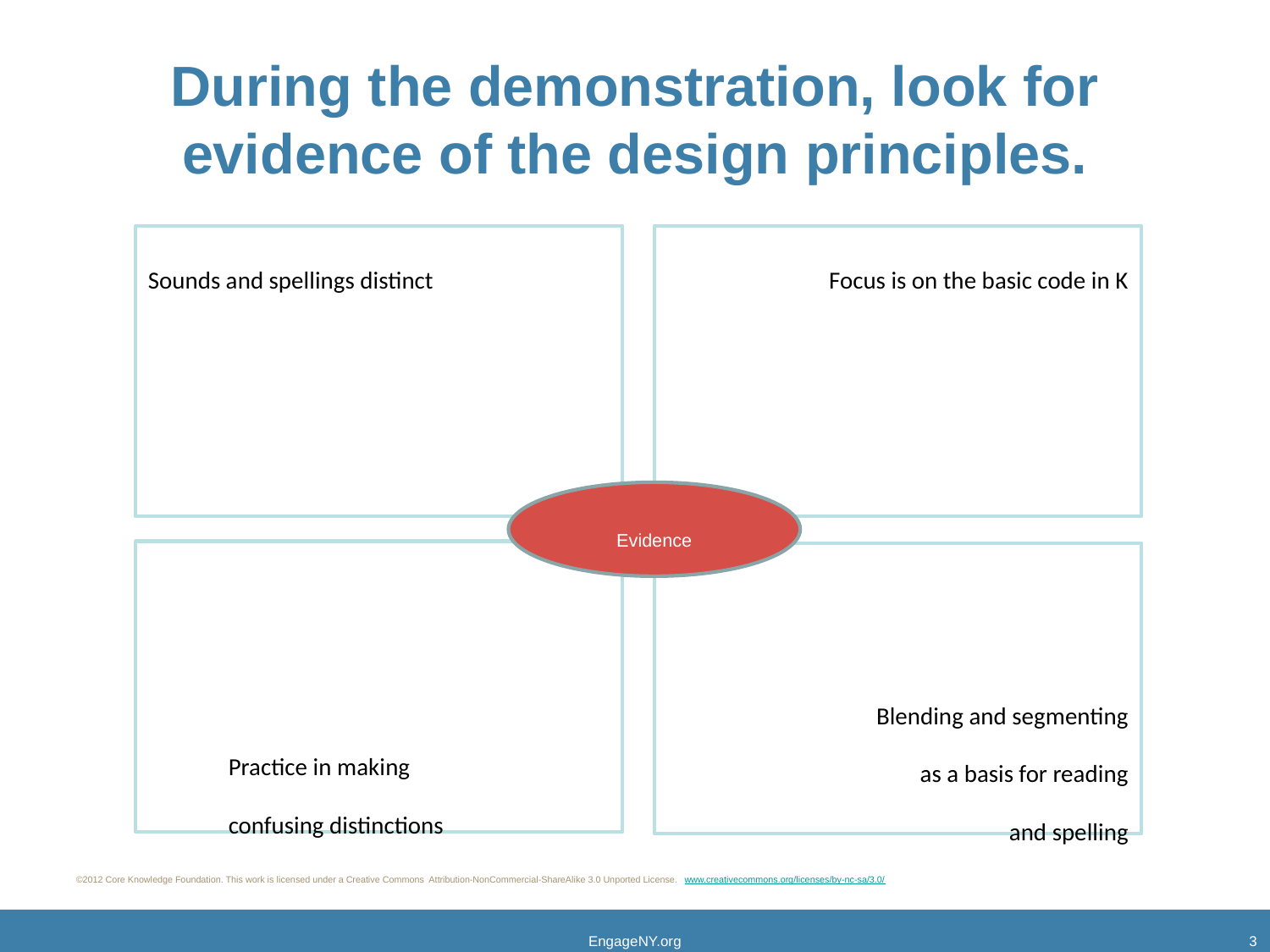

# During the demonstration, look for evidence of the design principles.

Sounds and spellings distinct
Focus is on the basic code in K
Evidence

 Blending and segmenting
as a basis for reading
 and spelling
Practice in making
confusing distinctions
3